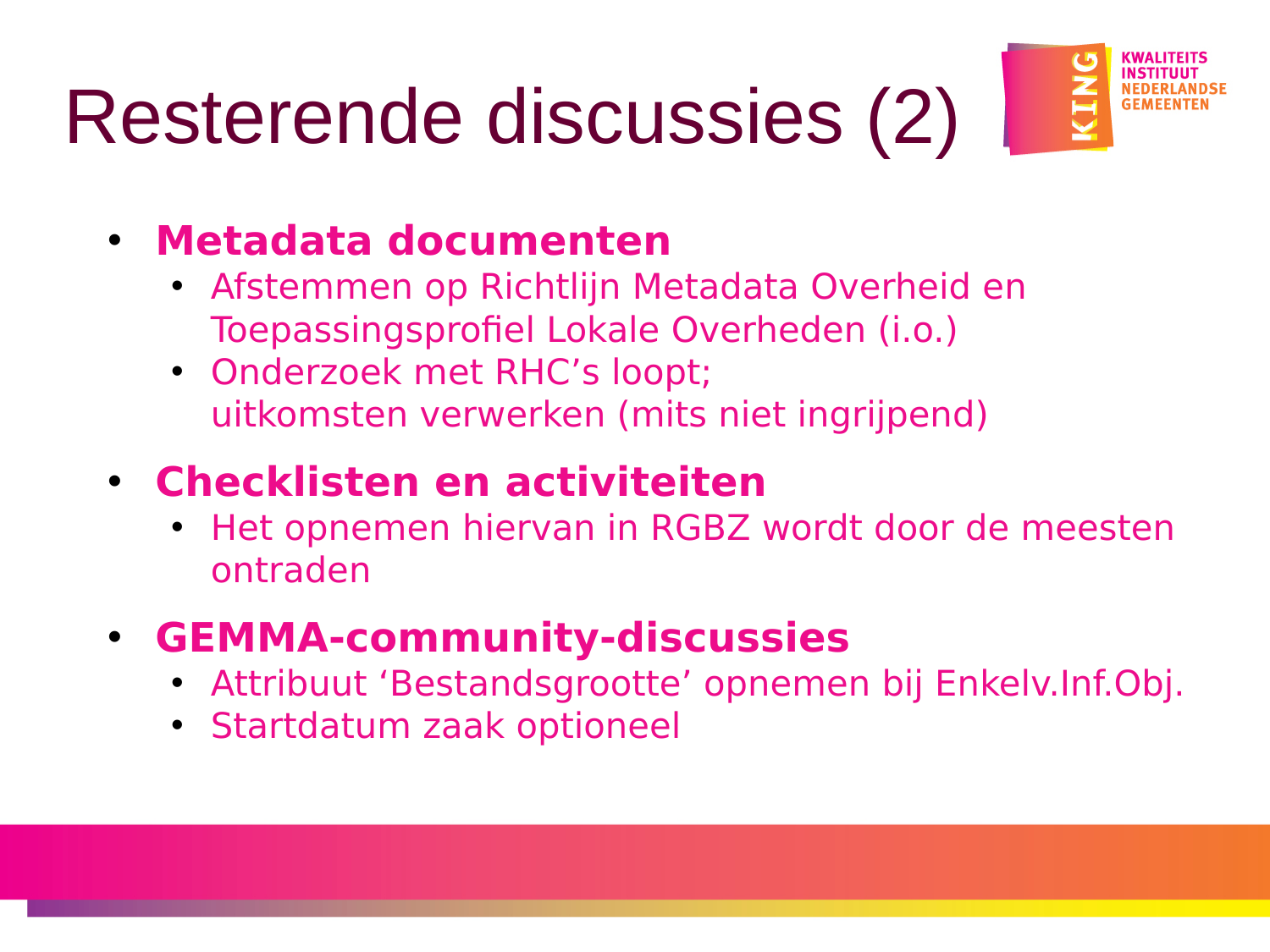

# Resterende discussies (2)
Metadata documenten
Afstemmen op Richtlijn Metadata Overheid en Toepassingsprofiel Lokale Overheden (i.o.)
Onderzoek met RHC’s loopt;
uitkomsten verwerken (mits niet ingrijpend)
Checklisten en activiteiten
Het opnemen hiervan in RGBZ wordt door de meesten ontraden
GEMMA-community-discussies
Attribuut ‘Bestandsgrootte’ opnemen bij Enkelv.Inf.Obj.
Startdatum zaak optioneel